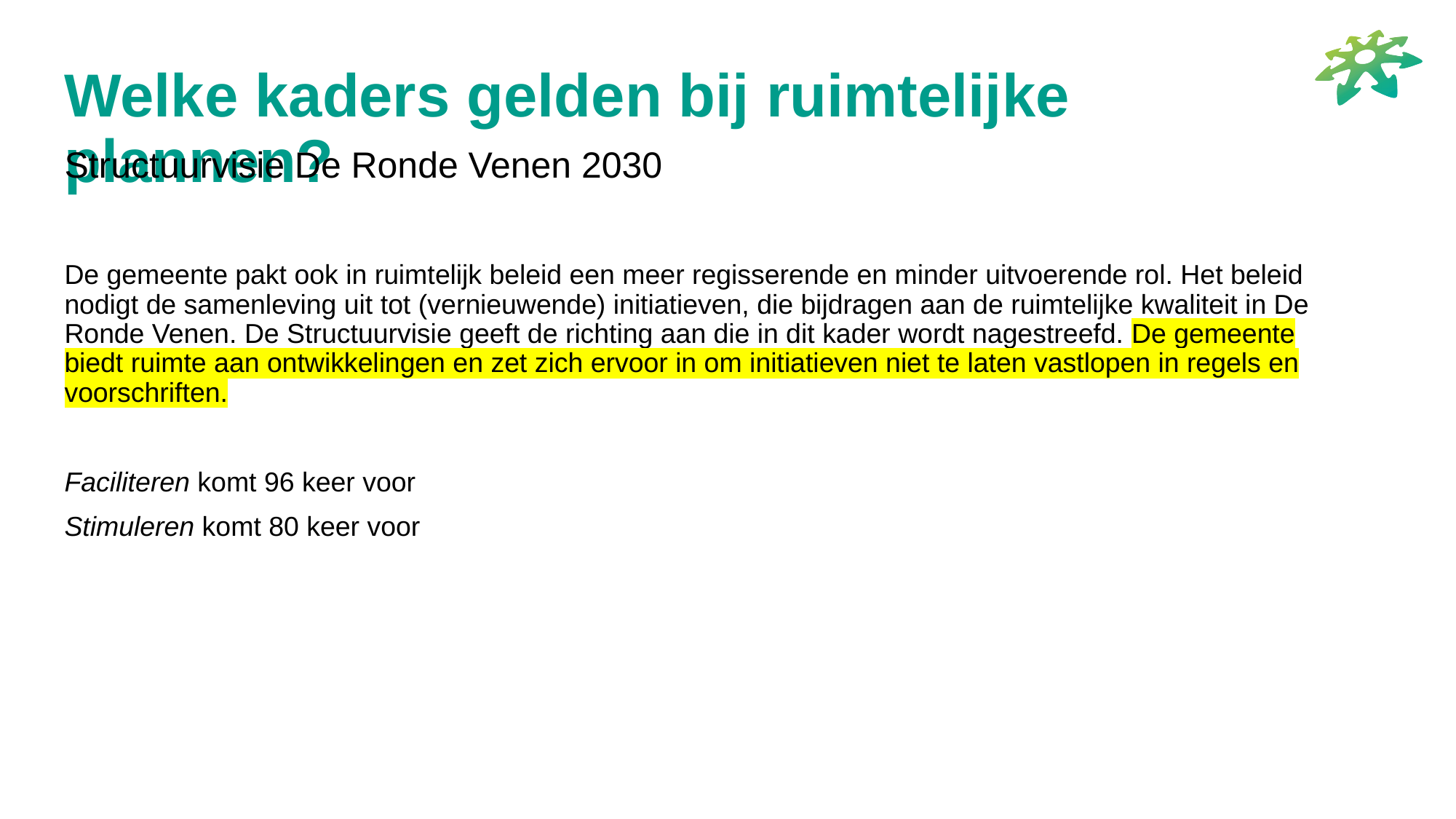

# Welke kaders gelden bij ruimtelijke plannen?
Structuurvisie De Ronde Venen 2030

De gemeente pakt ook in ruimtelijk beleid een meer regisserende en minder uitvoerende rol. Het beleid nodigt de samenleving uit tot (vernieuwende) initiatieven, die bijdragen aan de ruimtelijke kwaliteit in De Ronde Venen. De Structuurvisie geeft de richting aan die in dit kader wordt nagestreefd. De gemeente biedt ruimte aan ontwikkelingen en zet zich ervoor in om initiatieven niet te laten vastlopen in regels en voorschriften.

Faciliteren komt 96 keer voor
Stimuleren komt 80 keer voor